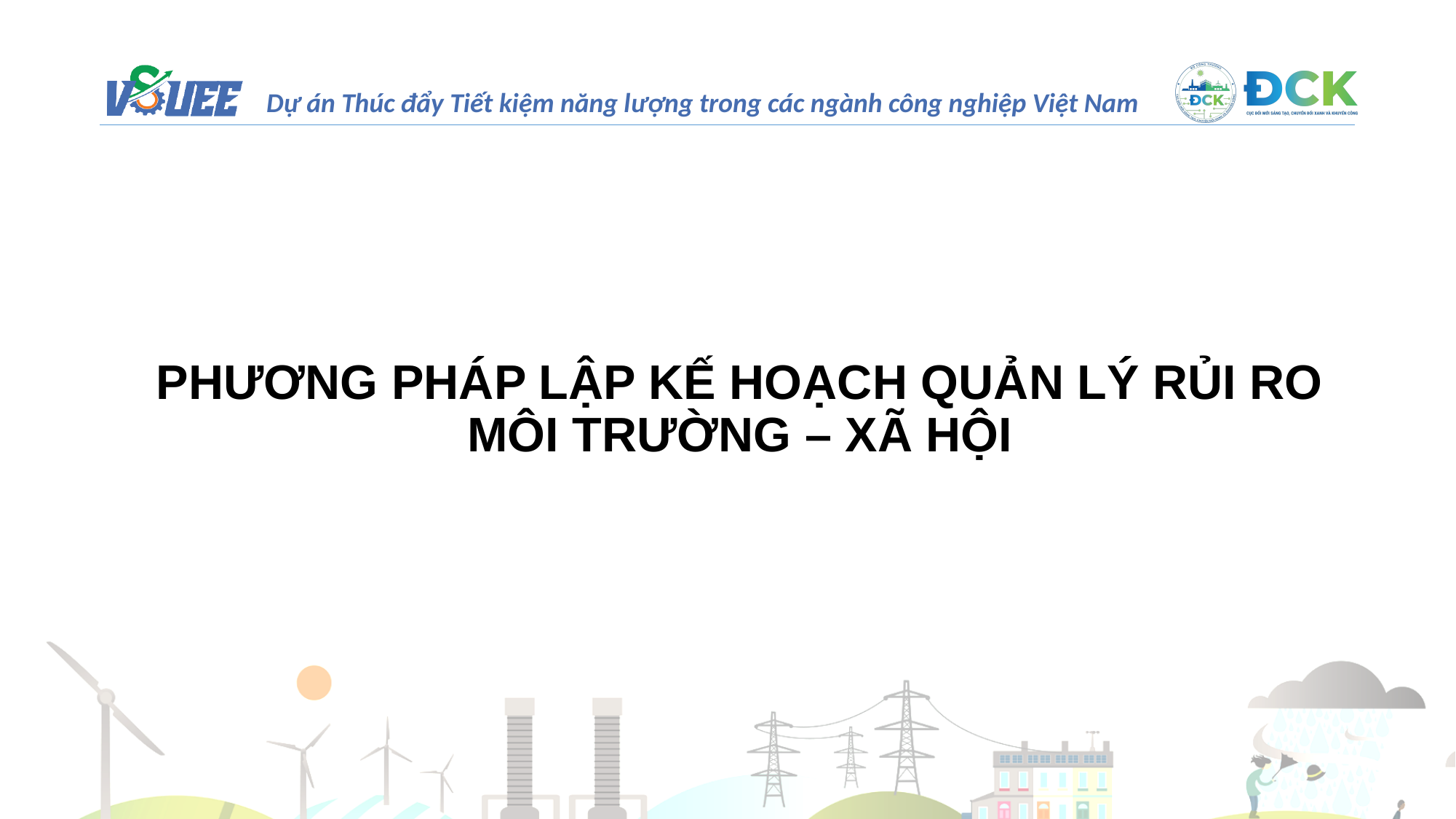

PHƯƠNG PHÁP LẬP KẾ HOẠCH QUẢN LÝ RỦI RO MÔI TRƯỜNG – XÃ HỘI